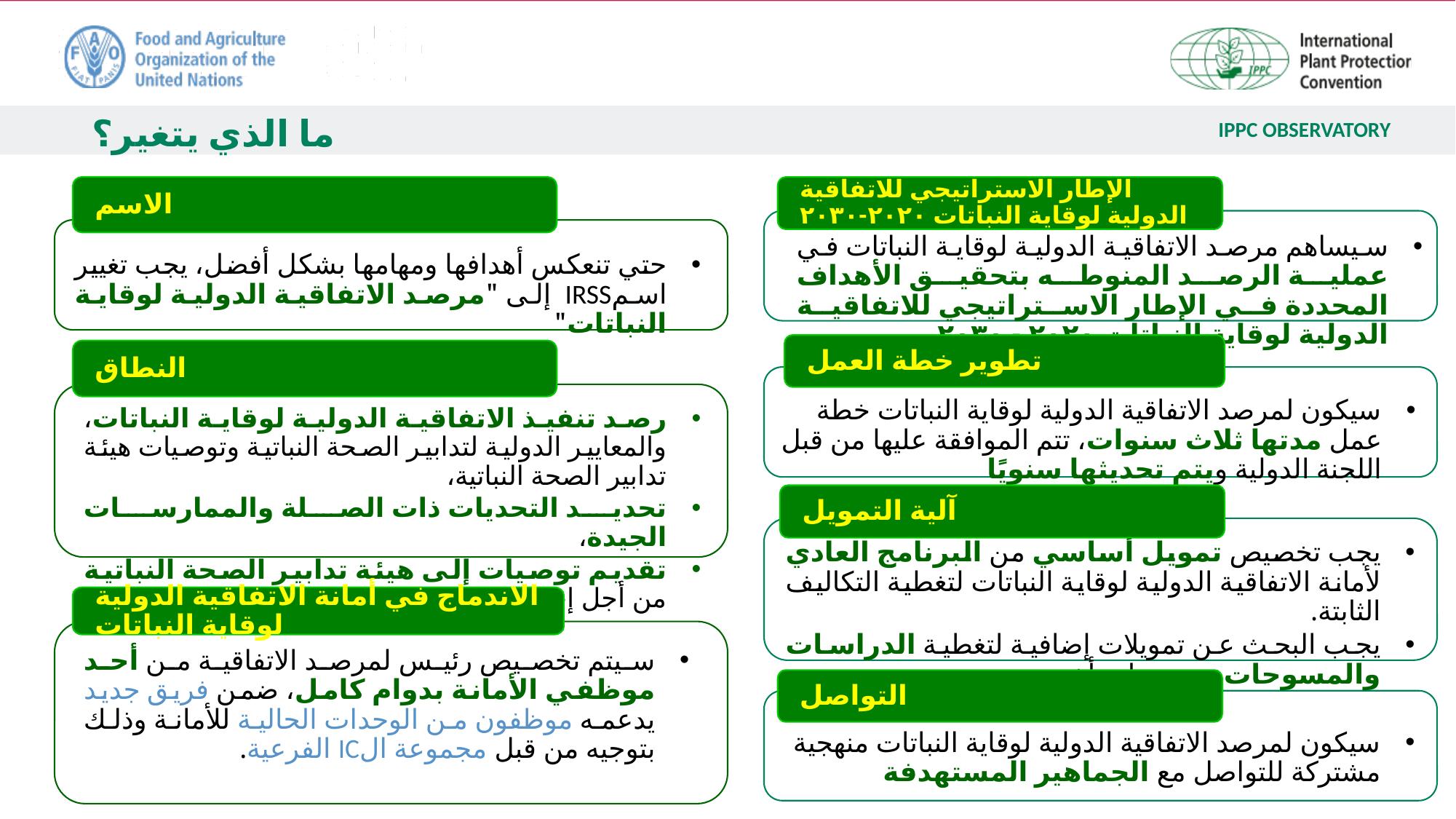

# ما الذي يتغير؟
الاسم
الإطار الاستراتيجي للاتفاقية الدولية لوقاية النباتات ٢٠٢٠-٢٠٣٠
سيساهم مرصد الاتفاقية الدولية لوقاية النباتات في عملية الرصد المنوطه بتحقيق الأهداف المحددة في الإطار الاستراتيجي للاتفاقية الدولية لوقاية النباتات ٢٠٢٠ - ٢٠٣٠
حتي تنعكس أهدافها ومهامها بشكل أفضل، يجب تغيير اسمIRSS  إلى "مرصد الاتفاقية الدولية لوقاية النباتات"

تطوير خطة العمل
النطاق
سيكون لمرصد الاتفاقية الدولية لوقاية النباتات خطة عمل مدتها ثلاث سنوات، تتم الموافقة عليها من قبل اللجنة الدولية ويتم تحديثها سنويًا
رصد تنفيذ الاتفاقية الدولية لوقاية النباتات، والمعايير الدولية لتدابير الصحة النباتية وتوصيات هيئة تدابير الصحة النباتية،
تحديد التحديات ذات الصلة والممارسات الجيدة،
تقديم توصيات إلى هيئة تدابير الصحة النباتية من أجل إجراءات المتابعة.

آلية التمويل
يجب تخصيص تمويل أساسي من البرنامج العادي لأمانة الاتفاقية الدولية لوقاية النباتات لتغطية التكاليف الثابتة.
يجب البحث عن تمويلات إضافية لتغطية الدراسات والمسوحات من مصادر أخرى

الاندماج في أمانة الاتفاقية الدولية لوقاية النباتات
سيتم تخصيص رئيس لمرصد الاتفاقية من أحد موظفي الأمانة بدوام كامل، ضمن فريق جديد يدعمه موظفون من الوحدات الحالية للأمانة وذلك بتوجيه من قبل مجموعة الIC الفرعية.

التواصل

سيكون لمرصد الاتفاقية الدولية لوقاية النباتات منهجية مشتركة للتواصل مع الجماهير المستهدفة